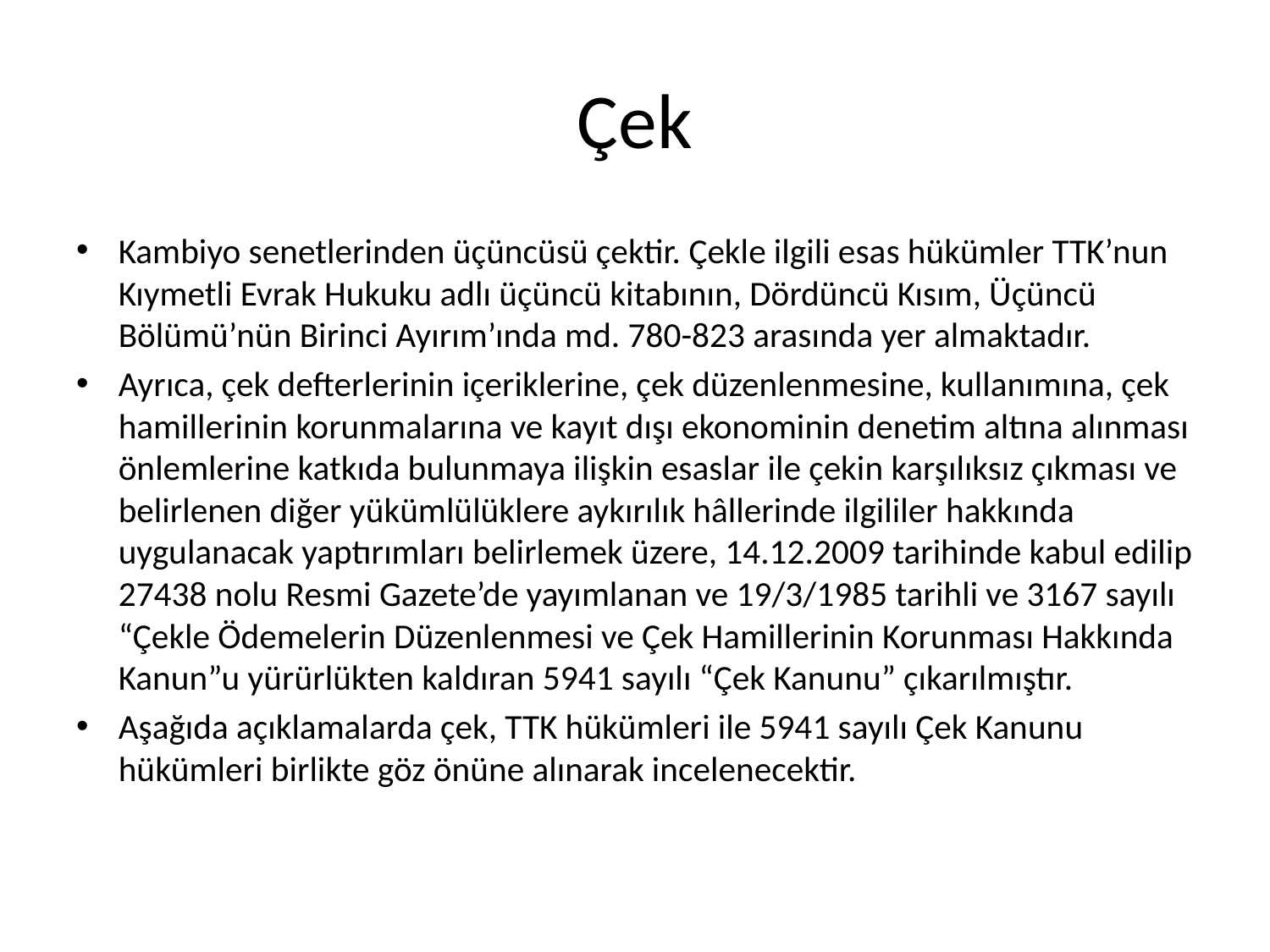

# Çek
Kambiyo senetlerinden üçüncüsü çektir. Çekle ilgili esas hükümler TTK’nun Kıymetli Evrak Hukuku adlı üçüncü kitabının, Dördüncü Kısım, Üçüncü Bölümü’nün Birinci Ayırım’ında md. 780-823 arasında yer almaktadır.
Ayrıca, çek defterlerinin içeriklerine, çek düzenlenmesine, kullanımına, çek hamillerinin korunmalarına ve kayıt dışı ekonominin denetim altına alınması önlemlerine katkıda bulunmaya ilişkin esaslar ile çekin karşılıksız çıkması ve belirlenen diğer yükümlülüklere aykırılık hâllerinde ilgililer hakkında uygulanacak yaptırımları belirlemek üzere, 14.12.2009 tarihinde kabul edilip 27438 nolu Resmi Gazete’de yayımlanan ve 19/3/1985 tarihli ve 3167 sayılı “Çekle Ödemelerin Düzenlenmesi ve Çek Hamillerinin Korunması Hakkında Kanun”u yürürlükten kaldıran 5941 sayılı “Çek Kanunu” çıkarılmıştır.
Aşağıda açıklamalarda çek, TTK hükümleri ile 5941 sayılı Çek Kanunu hükümleri birlikte göz önüne alınarak incelenecektir.